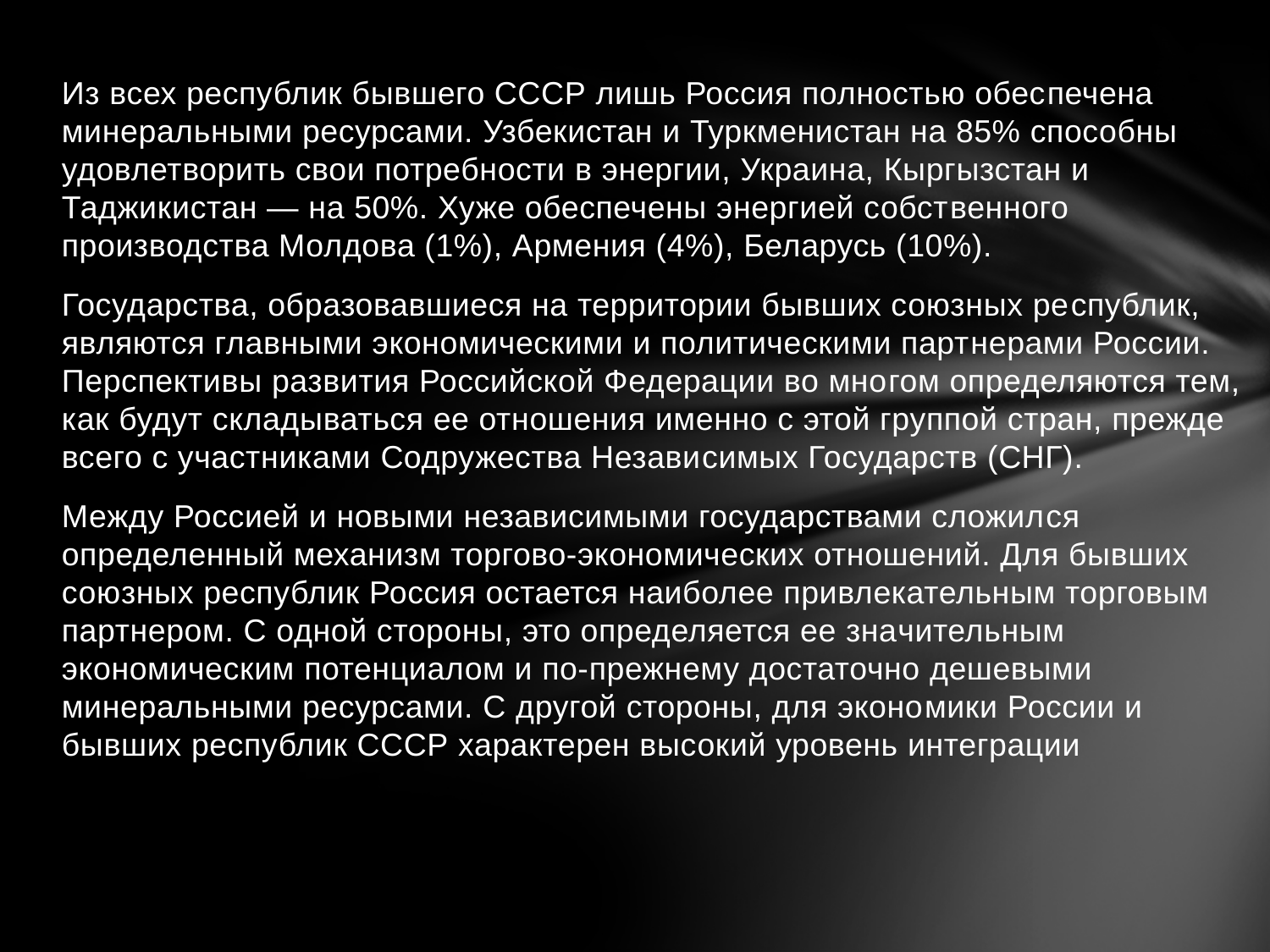

#
Из всех республик бывшего СССР лишь Россия полностью обес­печена минеральными ресурсами. Узбекистан и Туркменистан на 85% способны удовлетворить свои потребности в энергии, Украина, Кыргызстан и Таджикистан — на 50%. Хуже обеспечены энергией собст­венного производства Молдова (1%), Армения (4%), Беларусь (10%).
Государства, образовавшиеся на территории бывших союзных ре­спублик, являются главными экономическими и политическими парт­нерами России. Перспективы развития Российской Федерации во мно­гом определяются тем, как будут складываться ее отношения именно с этой группой стран, прежде всего с участниками Содружества Незави­симых Государств (СНГ).
Между Россией и новыми независимыми государствами сложил­ся определенный механизм торгово-экономических отношений. Для бывших союзных республик Россия остается наиболее привлекательным торговым партнером. С одной стороны, это определяется ее зна­чительным экономическим потенциалом и по-прежнему достаточно дешевыми минеральными ресурсами. С другой стороны, для эконо­мики России и бывших республик СССР характерен высокий уровень интеграции